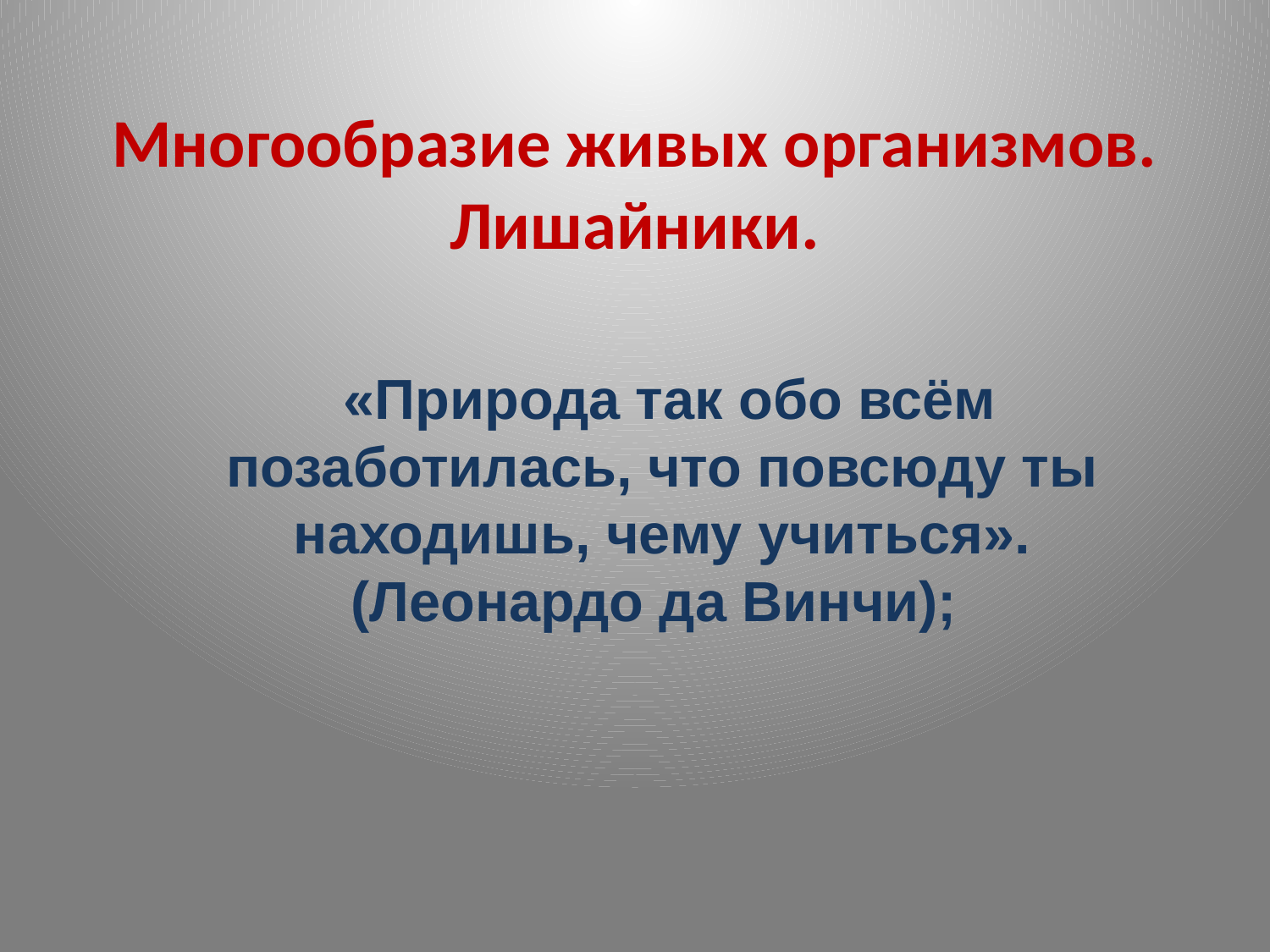

# Многообразие живых организмов. Лишайники.
 «Природа так обо всём позаботилась, что повсюду ты находишь, чему учиться». (Леонардо да Винчи);